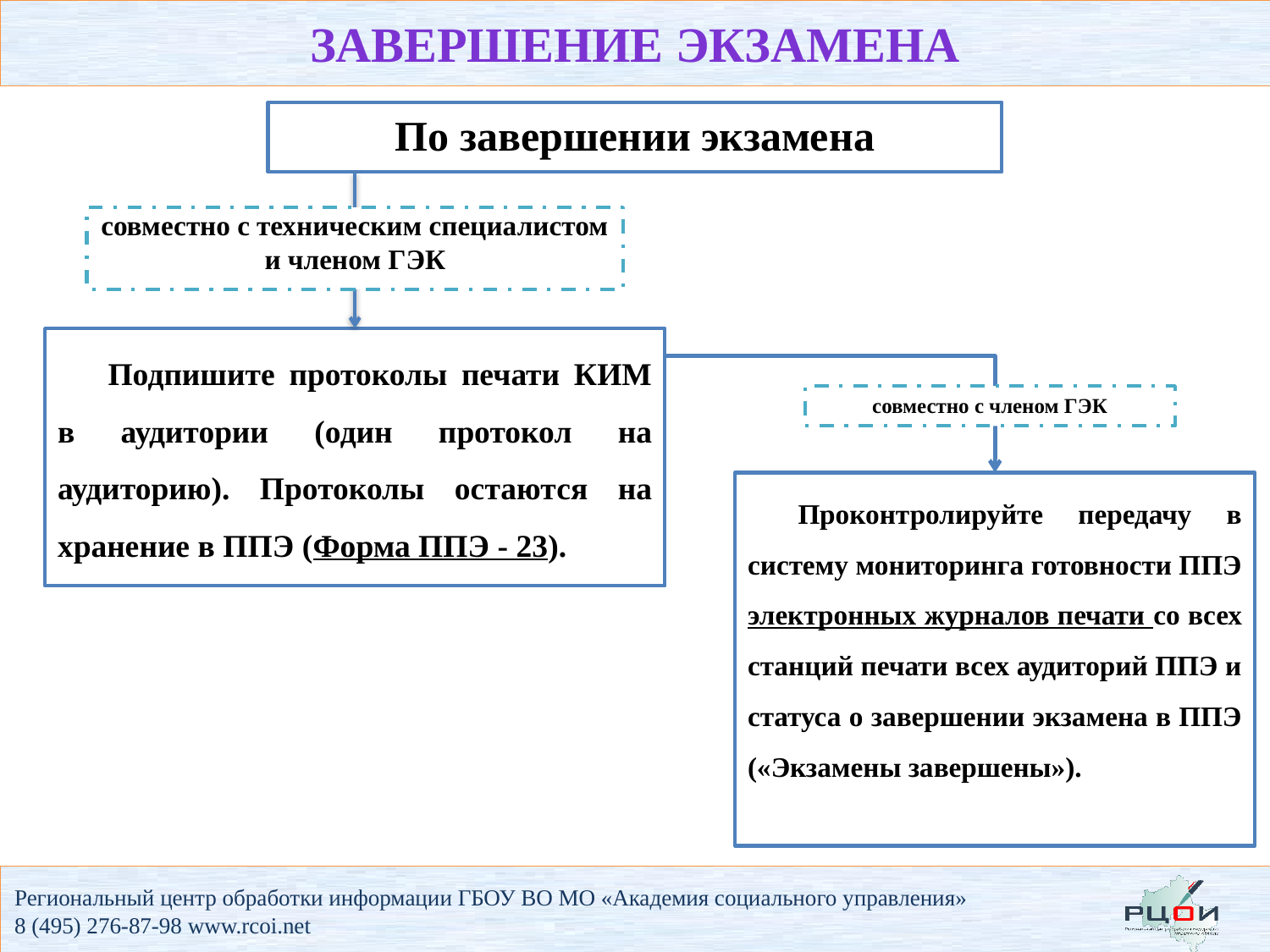

завершение экзамена
По завершении экзамена
совместно с техническим специалистом и членом ГЭК
Подпишите протоколы печати КИМ в аудитории (один протокол на аудиторию). Протоколы остаются на хранение в ППЭ (Форма ППЭ - 23).
совместно с членом ГЭК
Проконтролируйте передачу в систему мониторинга готовности ППЭ электронных журналов печати со всех станций печати всех аудиторий ППЭ и статуса о завершении экзамена в ППЭ («Экзамены завершены»).